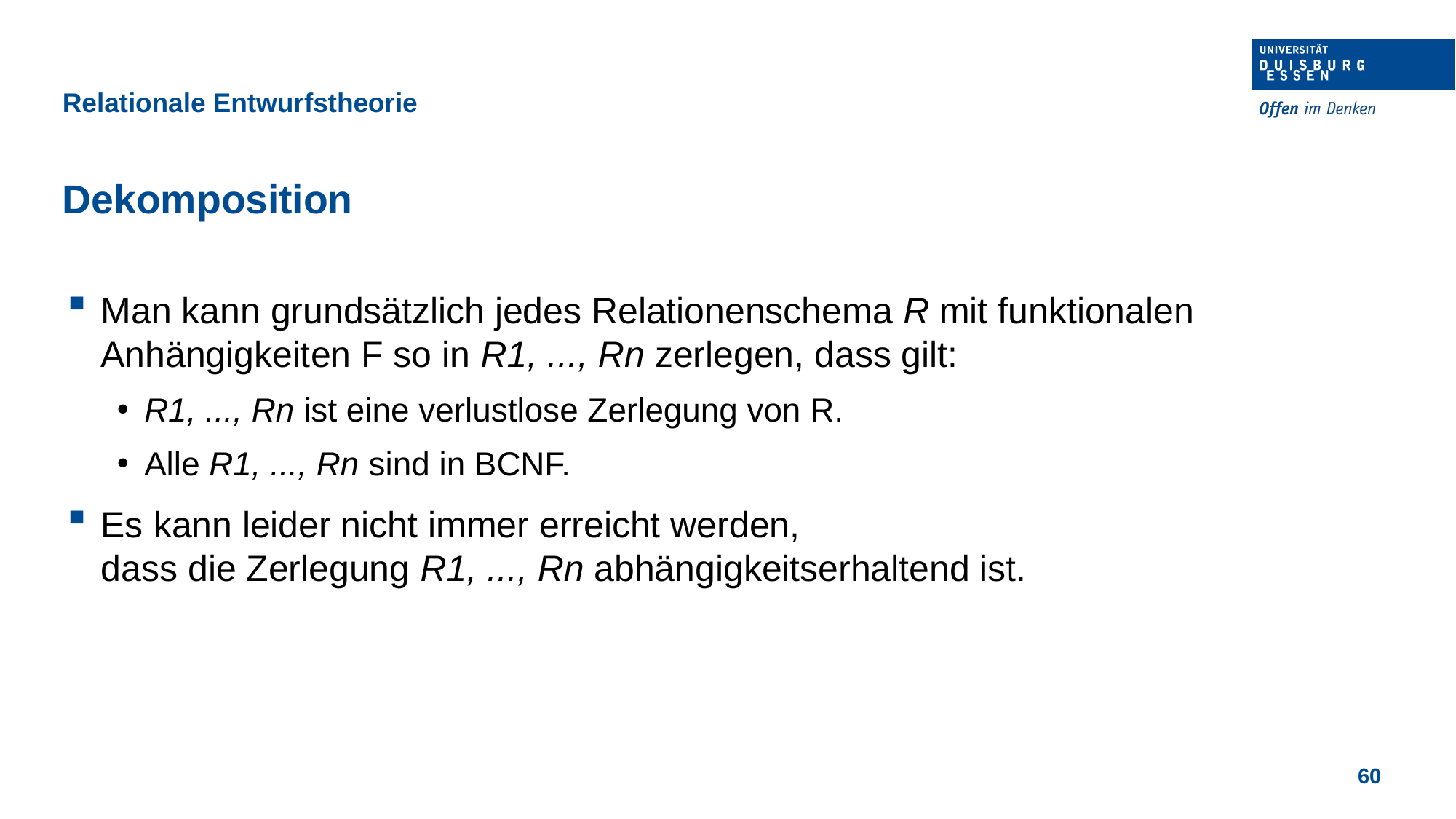

Relationale Entwurfstheorie
Dekomposition
Man kann grundsätzlich jedes Relationenschema R mit funktionalen Anhängigkeiten F so in R1, ..., Rn zerlegen, dass gilt:
R1, ..., Rn ist eine verlustlose Zerlegung von R.
Alle R1, ..., Rn sind in BCNF.
Es kann leider nicht immer erreicht werden,
dass die Zerlegung R1, ..., Rn abhängigkeitserhaltend ist.
60